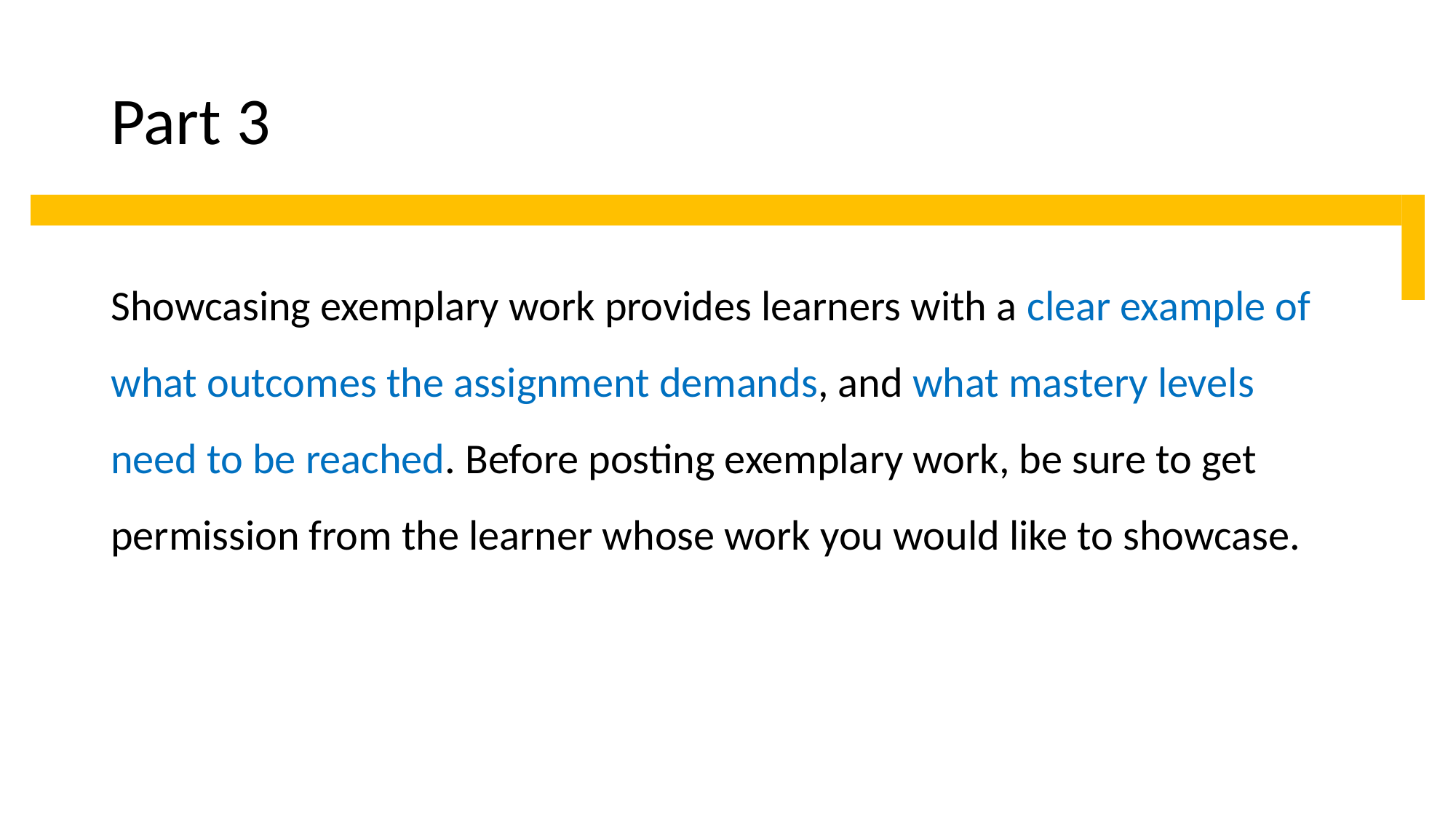

# Part 3

Showcasing exemplary work provides learners with a clear example of what outcomes the assignment demands, and what mastery levels need to be reached. Before posting exemplary work, be sure to get permission from the learner whose work you would like to showcase.